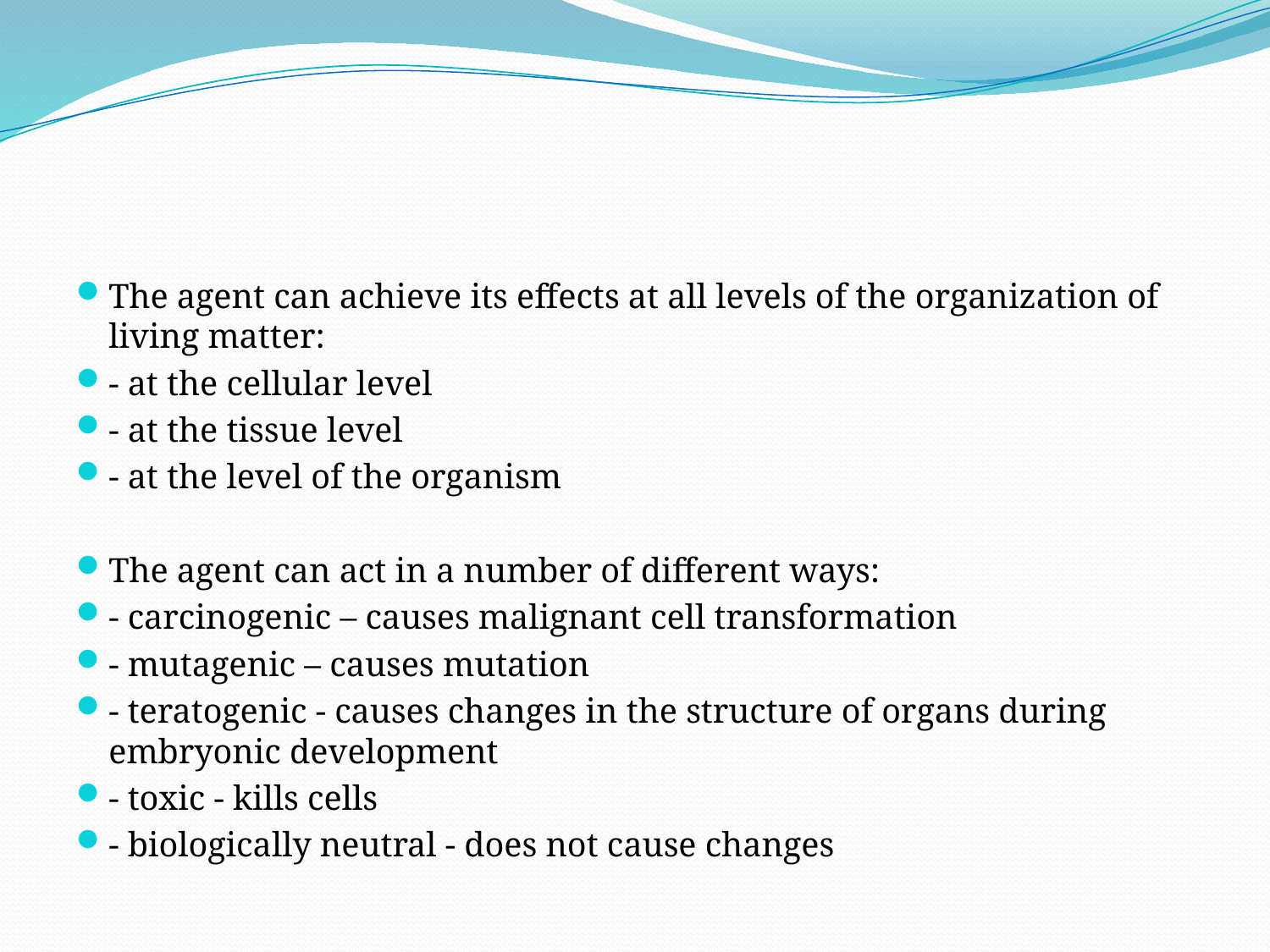

The agent can achieve its effects at all levels of the organization of living matter:
- at the cellular level
- at the tissue level
- at the level of the organism

The agent can act in a number of different ways:
- carcinogenic – causes malignant cell transformation
- mutagenic – causes mutation
- teratogenic - causes changes in the structure of organs during embryonic development
- toxic - kills cells
- biologically neutral - does not cause changes